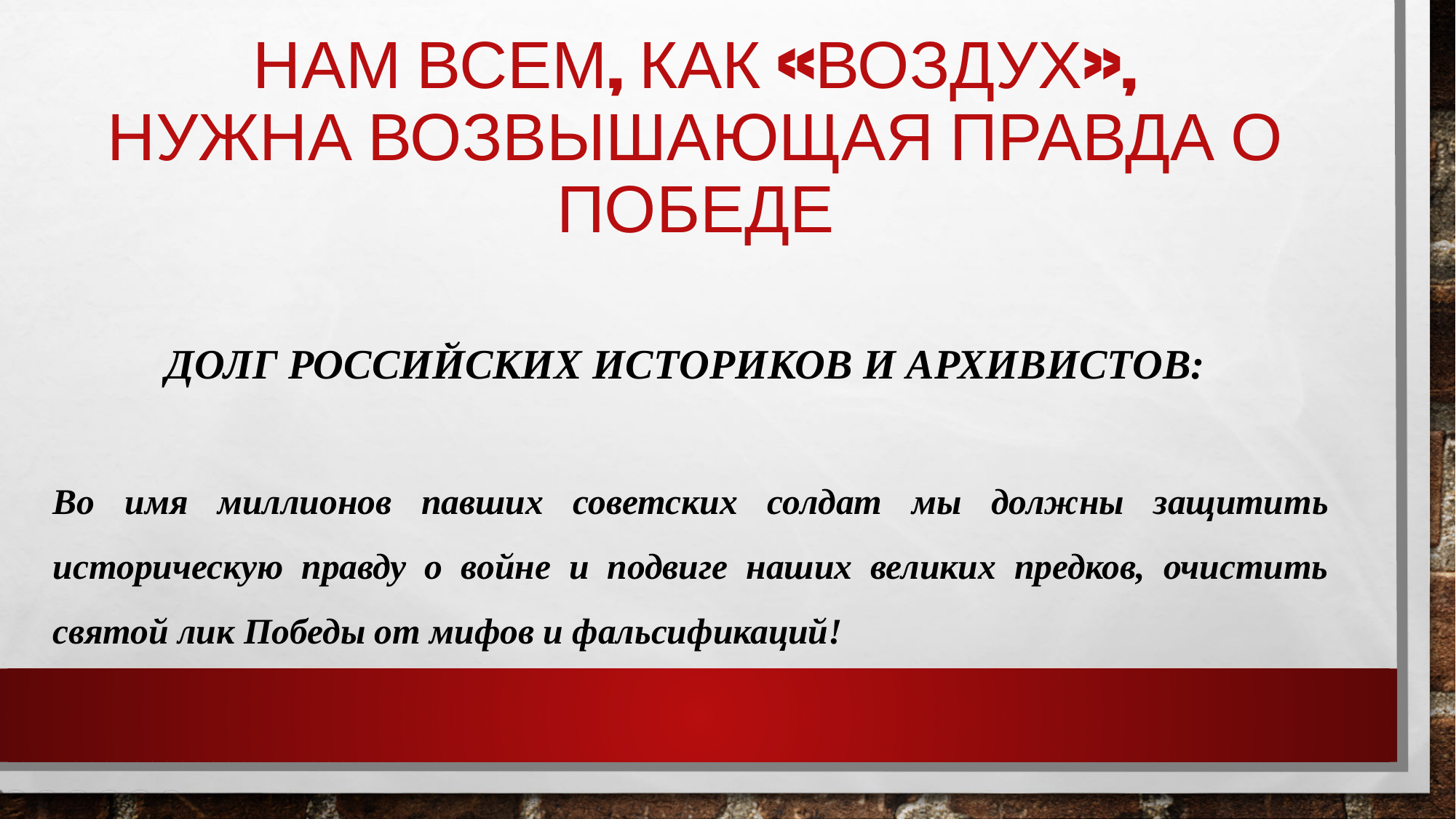

# НАМ ВСЕМ, КАК «ВОЗДУХ», НУЖНА ВОЗВЫШАЮЩАЯ ПРАВДА О ПОБЕДЕ

ДОЛГ РОССИЙСКИХ ИСТОРИКОВ И АРХИВИСТОВ:

Во имя миллионов павших советских солдат мы должны защитить историческую правду о войне и подвиге наших великих предков, очистить святой лик Победы от мифов и фальсификаций!